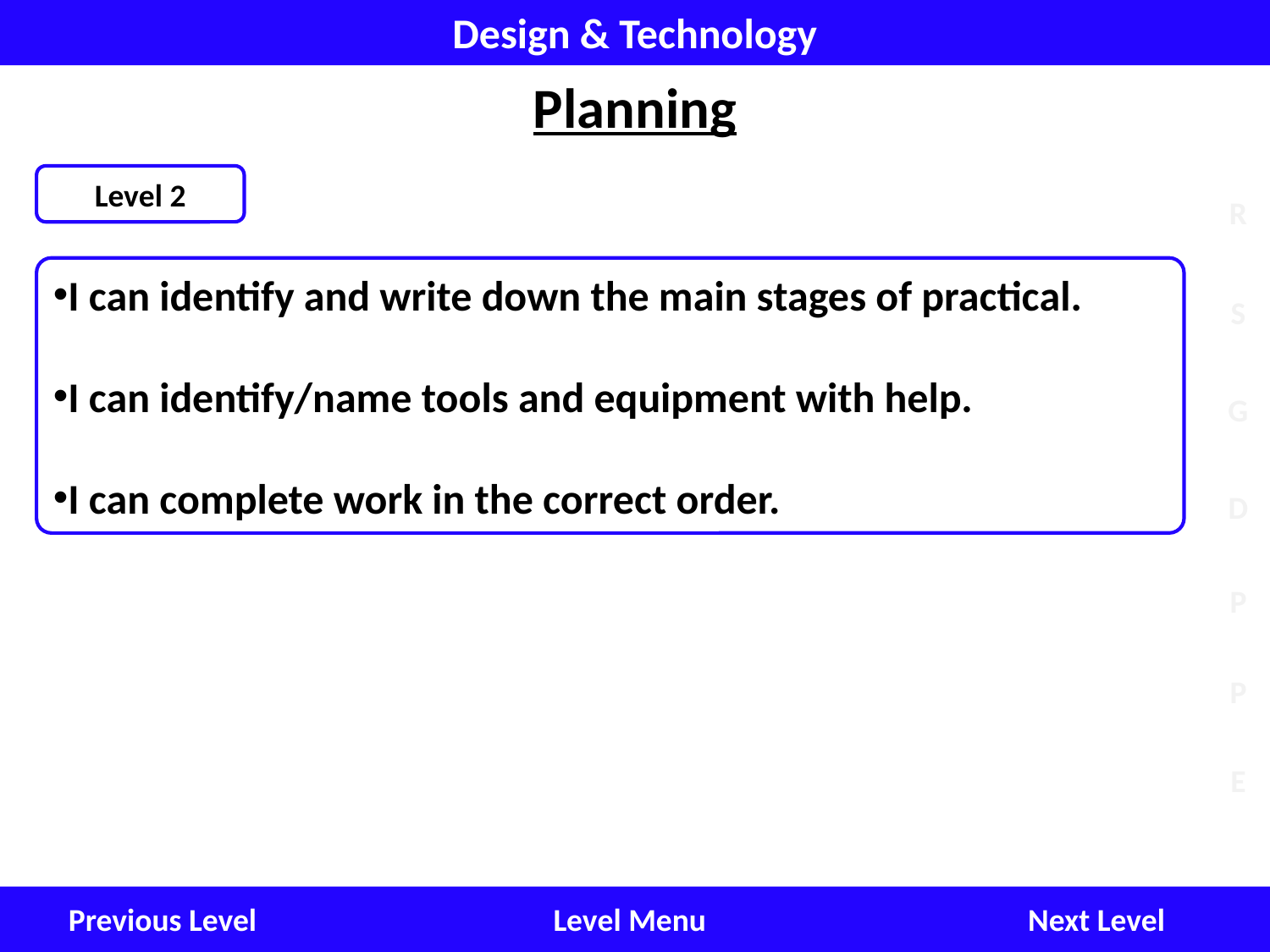

Design & Technology
Planning
Level 2
I can identify and write down the main stages of practical.

I can identify/name tools and equipment with help.

I can complete work in the correct order.

Next Level
Level Menu
Previous Level